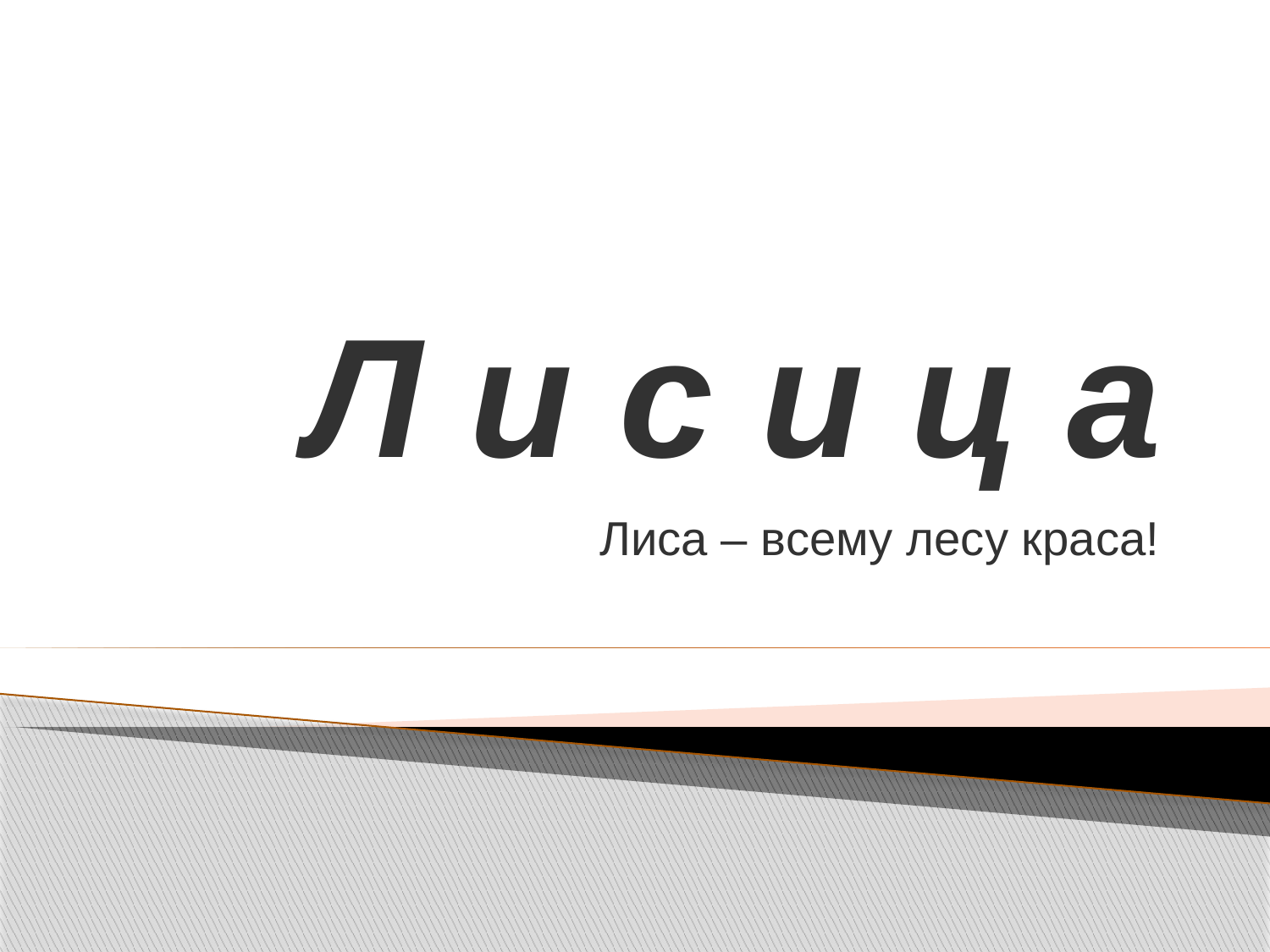

# Л и с и ц а
Лиса – всему лесу краса!